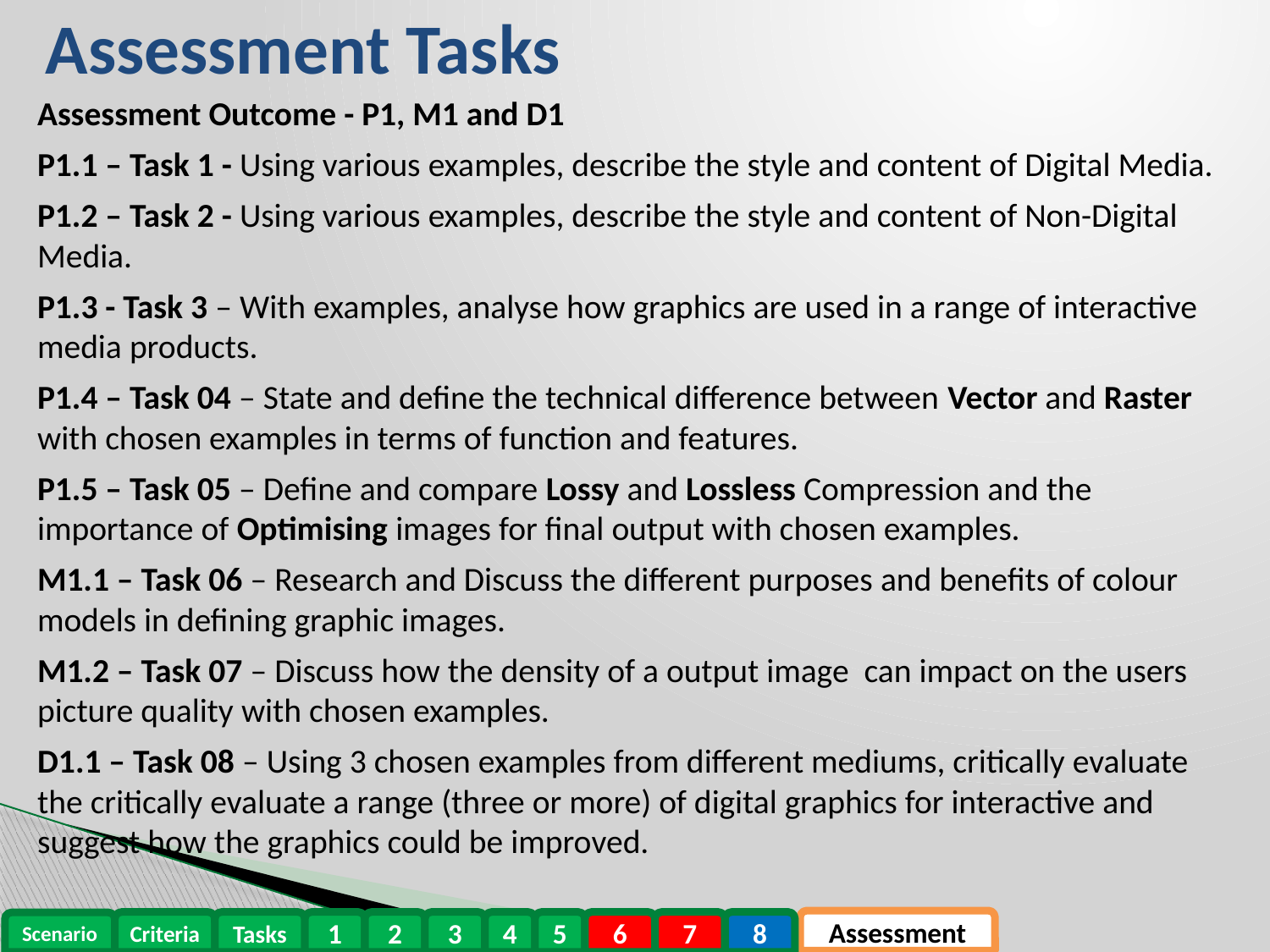

# Assessment Tasks
Assessment Outcome - P1, M1 and D1
P1.1 – Task 1 - Using various examples, describe the style and content of Digital Media.
P1.2 – Task 2 - Using various examples, describe the style and content of Non-Digital Media.
P1.3 - Task 3 – With examples, analyse how graphics are used in a range of interactive media products.
P1.4 – Task 04 – State and define the technical difference between Vector and Raster with chosen examples in terms of function and features.
P1.5 – Task 05 – Define and compare Lossy and Lossless Compression and the importance of Optimising images for final output with chosen examples.
M1.1 – Task 06 – Research and Discuss the different purposes and benefits of colour models in defining graphic images.
M1.2 – Task 07 – Discuss how the density of a output image  can impact on the users picture quality with chosen examples.
D1.1 – Task 08 – Using 3 chosen examples from different mediums, critically evaluate the critically evaluate a range (three or more) of digital graphics for interactive and suggest how the graphics could be improved.